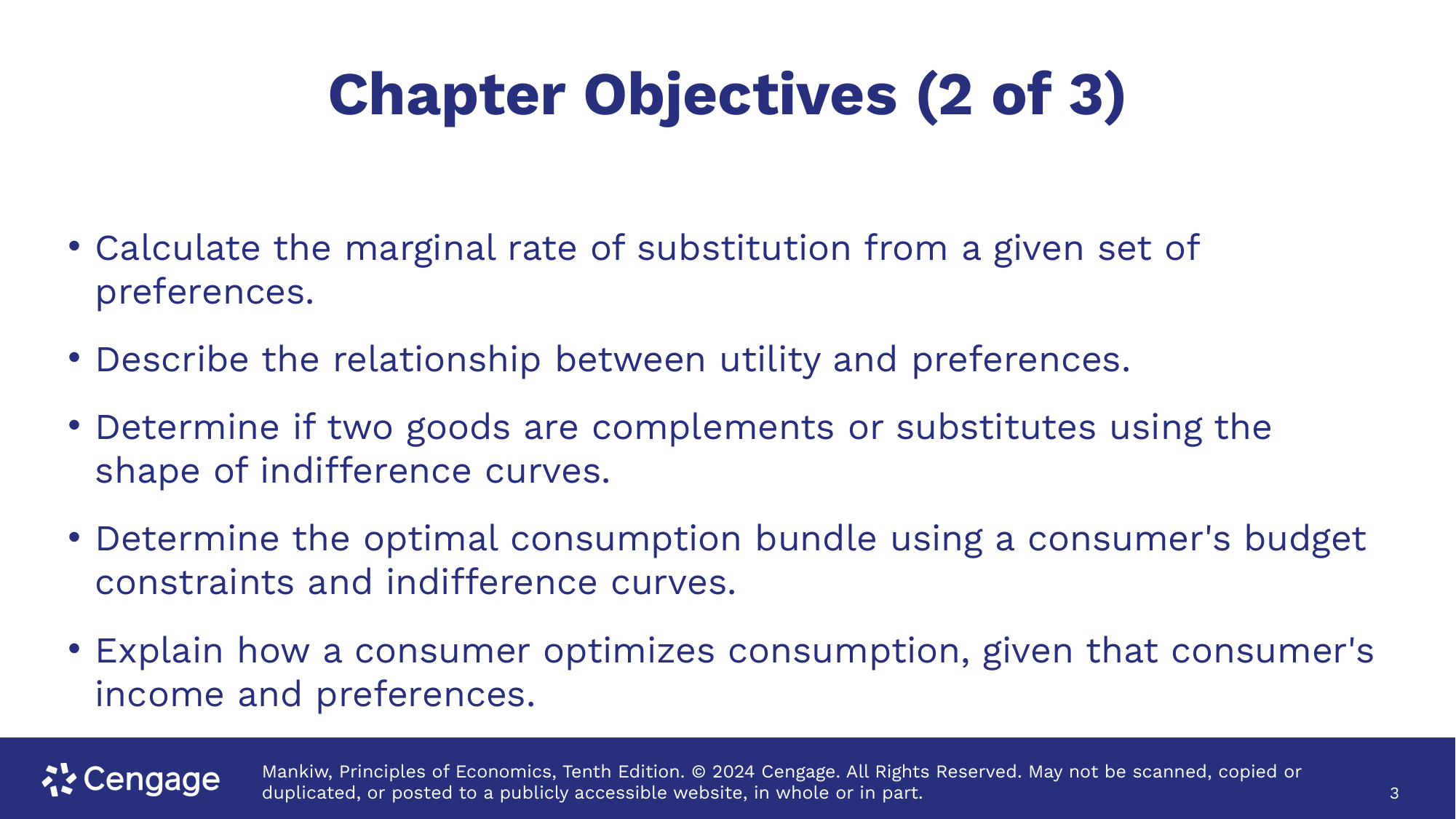

# Chapter Objectives (2 of 3)
Calculate the marginal rate of substitution from a given set of preferences.
Describe the relationship between utility and preferences.
Determine if two goods are complements or substitutes using the shape of indifference curves.
Determine the optimal consumption bundle using a consumer's budget constraints and indifference curves.
Explain how a consumer optimizes consumption, given that consumer's income and preferences.